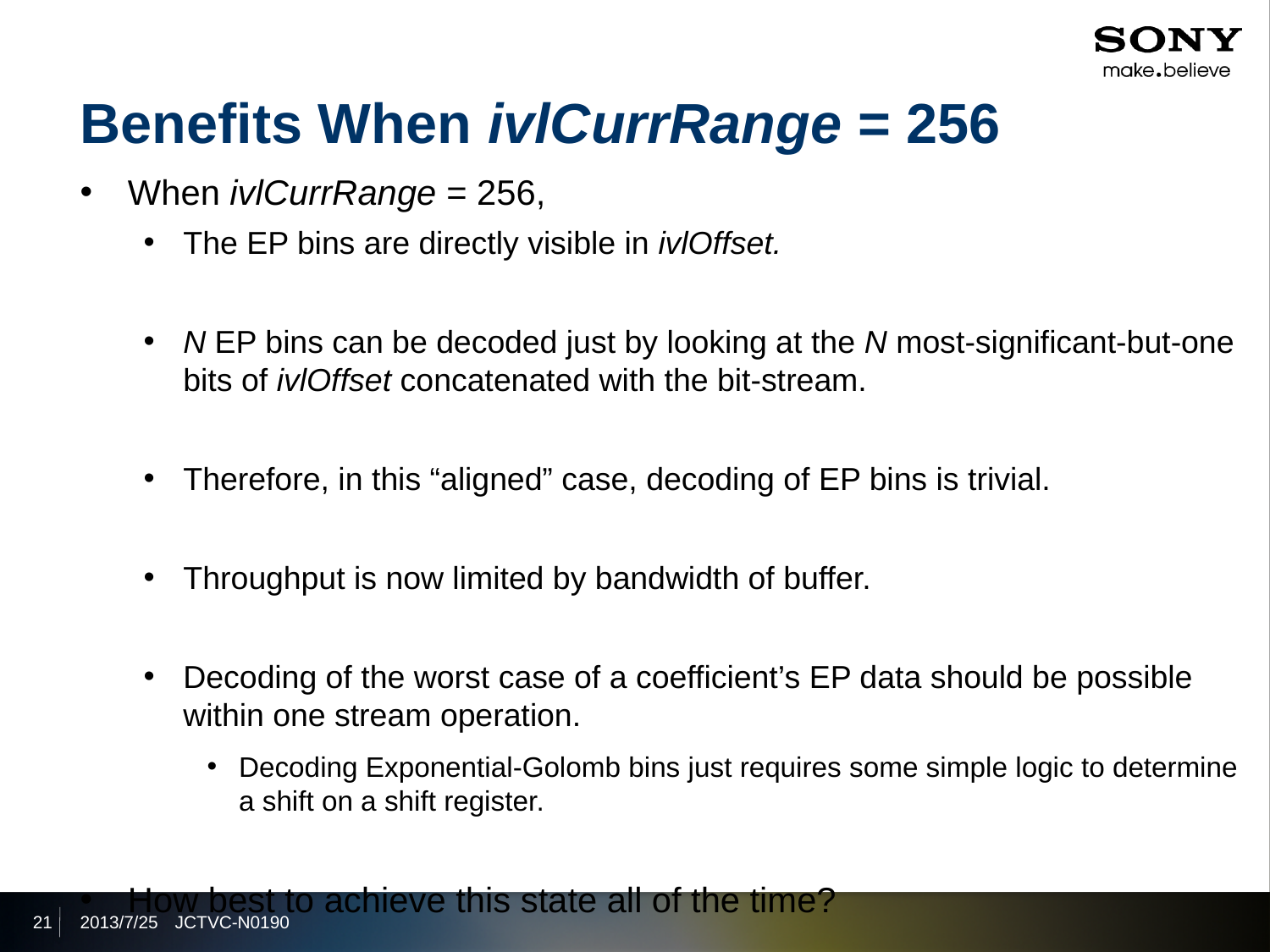

# Benefits When ivlCurrRange = 256
When ivlCurrRange = 256,
The EP bins are directly visible in ivlOffset.

N EP bins can be decoded just by looking at the N most-significant-but-one bits of ivlOffset concatenated with the bit-stream.

Therefore, in this “aligned” case, decoding of EP bins is trivial.

Throughput is now limited by bandwidth of buffer.

Decoding of the worst case of a coefficient’s EP data should be possible within one stream operation.
Decoding Exponential-Golomb bins just requires some simple logic to determine a shift on a shift register.

How best to achieve this state all of the time?
21
2013/7/25
JCTVC-N0190